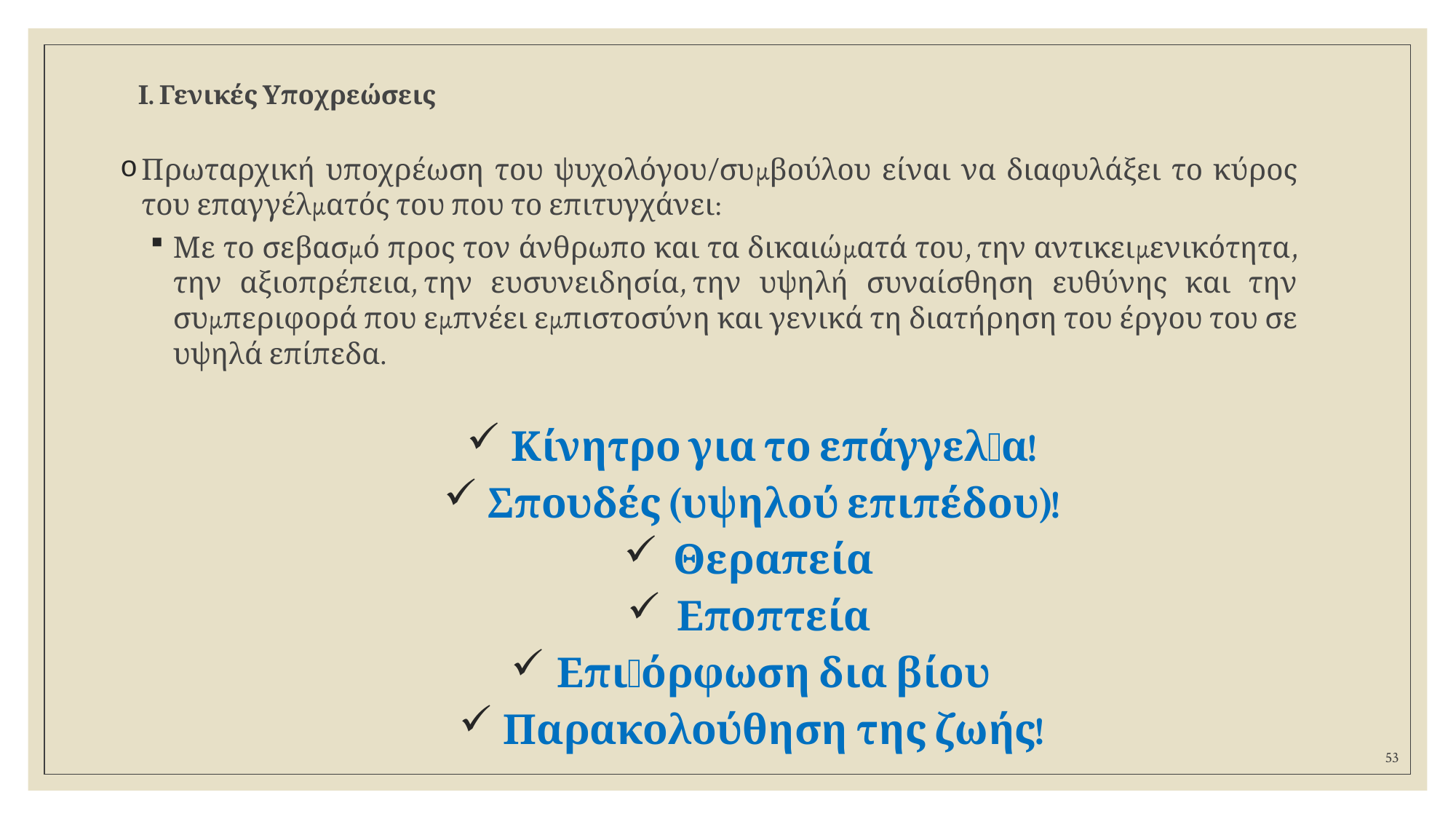

# Ι. Γενικές Υποχρεώσεις
Πρωταρχική υποχρέωση του ψυχολόγου/συμβούλου είναι να διαφυλάξει το κύρος του επαγγέλματός του που το επιτυγχάνει:
Με το σεβασμό προς τον άνθρωπο και τα δικαιώματά του, την αντικειμενικότητα, την αξιοπρέπεια, την ευσυνειδησία, την υψηλή συναίσθηση ευθύνης και την συμπεριφορά που εμπνέει εμπιστοσύνη και γενικά τη διατήρηση του έργου του σε υψηλά επίπεδα.

Κίνητρο για το επάγγελμα!
Σπουδές (υψηλού επιπέδου)!
Θεραπεία
Εποπτεία
Επιμόρφωση δια βίου
Παρακολούθηση της ζωής!

53